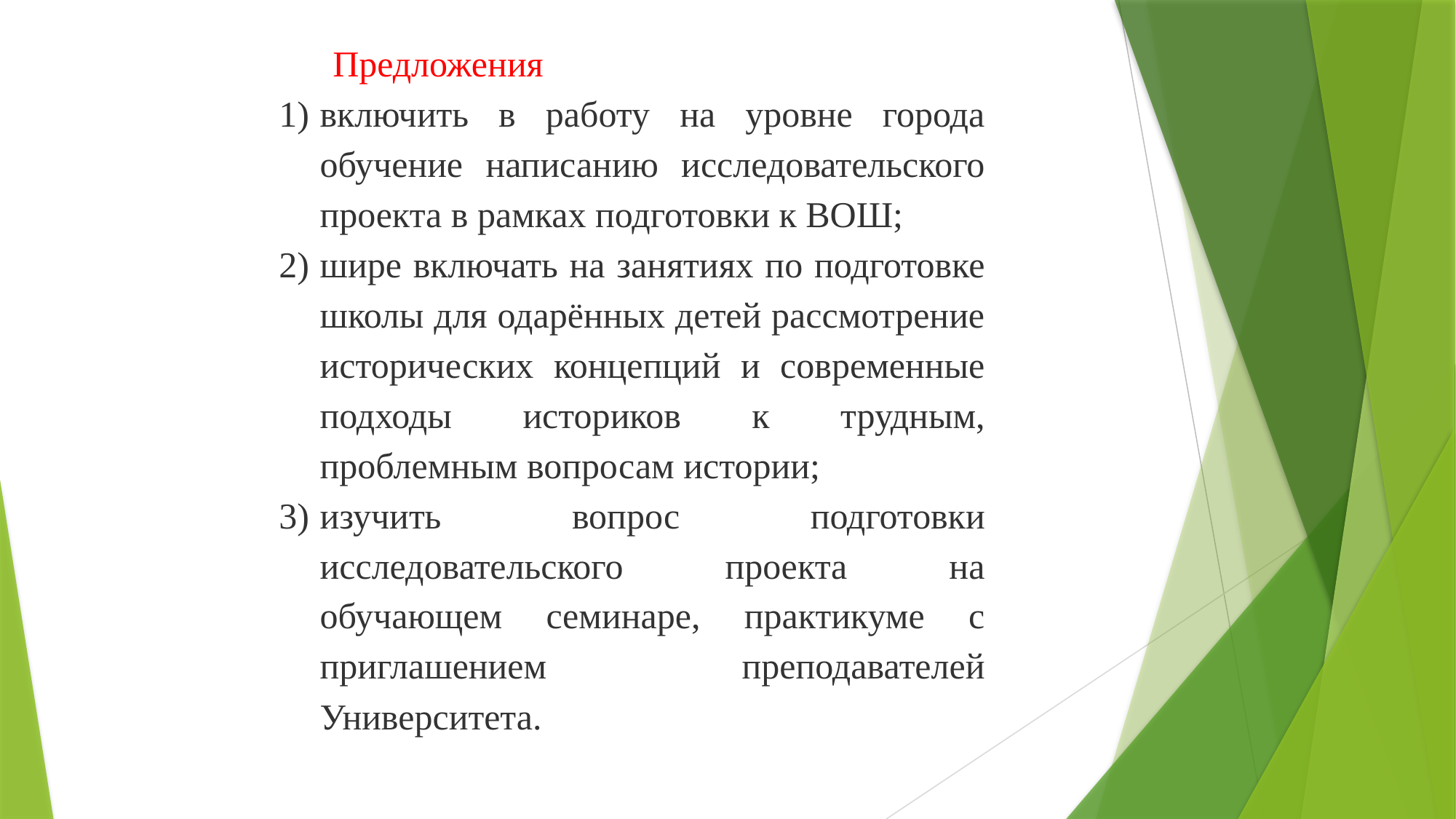

Предложения
включить в работу на уровне города обучение написанию исследовательского проекта в рамках подготовки к ВОШ;
шире включать на занятиях по подготовке школы для одарённых детей рассмотрение исторических концепций и современные подходы историков к трудным, проблемным вопросам истории;
изучить вопрос подготовки исследовательского проекта на обучающем семинаре, практикуме с приглашением преподавателей Университета.